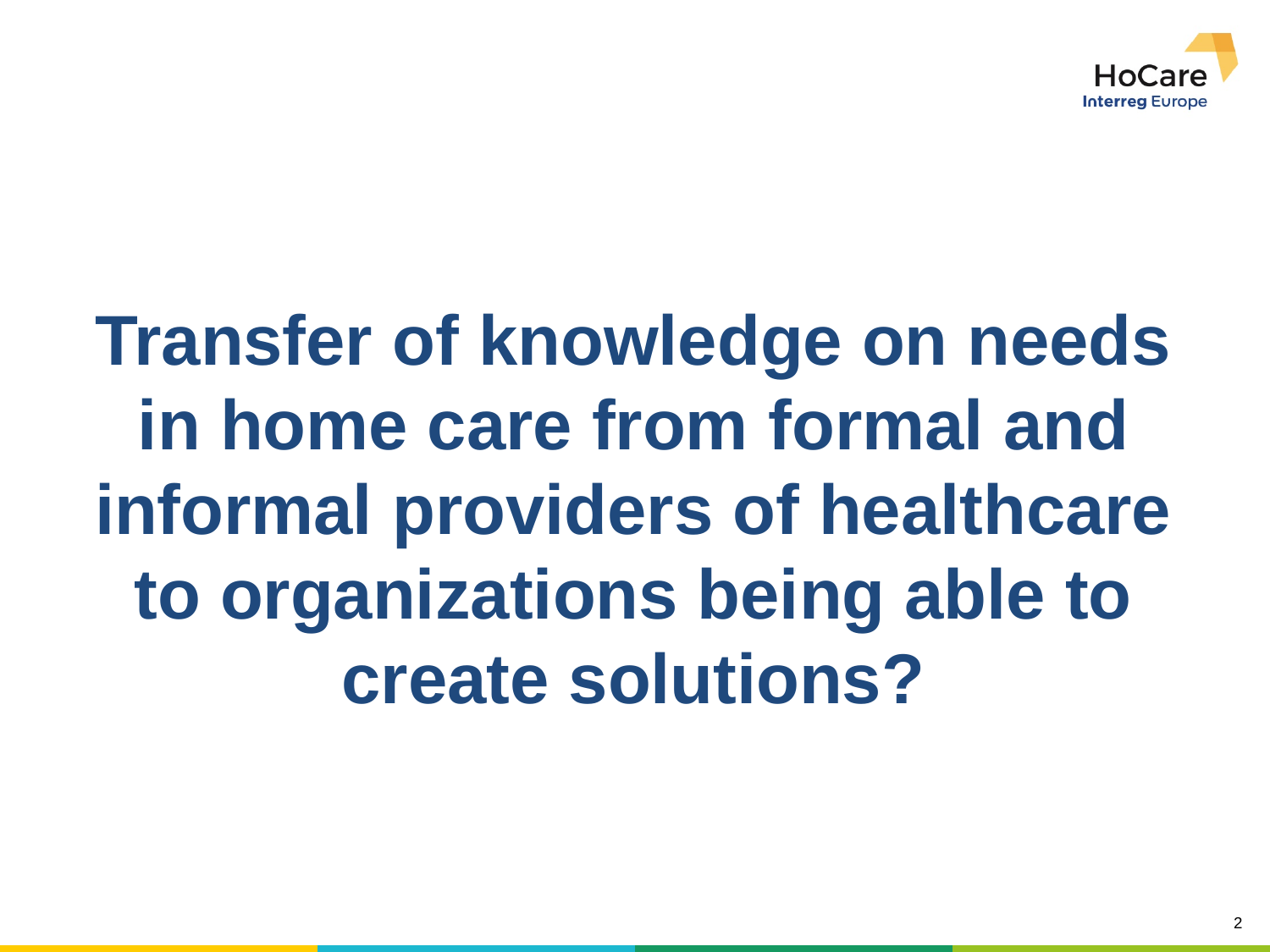

#

Transfer of knowledge on needs in home care from formal and informal providers of healthcare to organizations being able to create solutions?